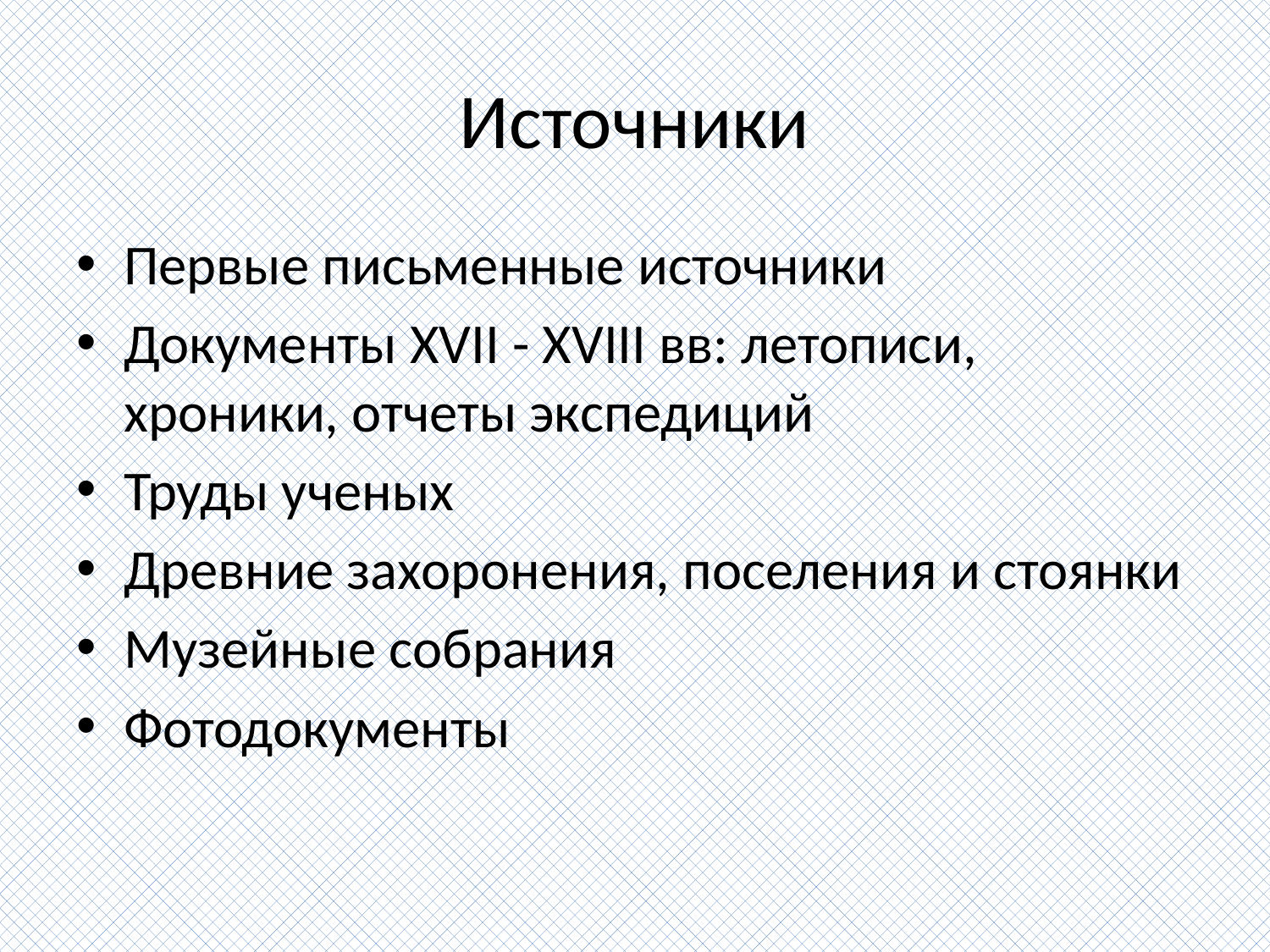

# Источники
Первые письменные источники
Документы XVII - XVIII вв: летописи, хроники, отчеты экспедиций
Труды ученых
Древние захоронения, поселения и стоянки
Музейные собрания
Фотодокументы